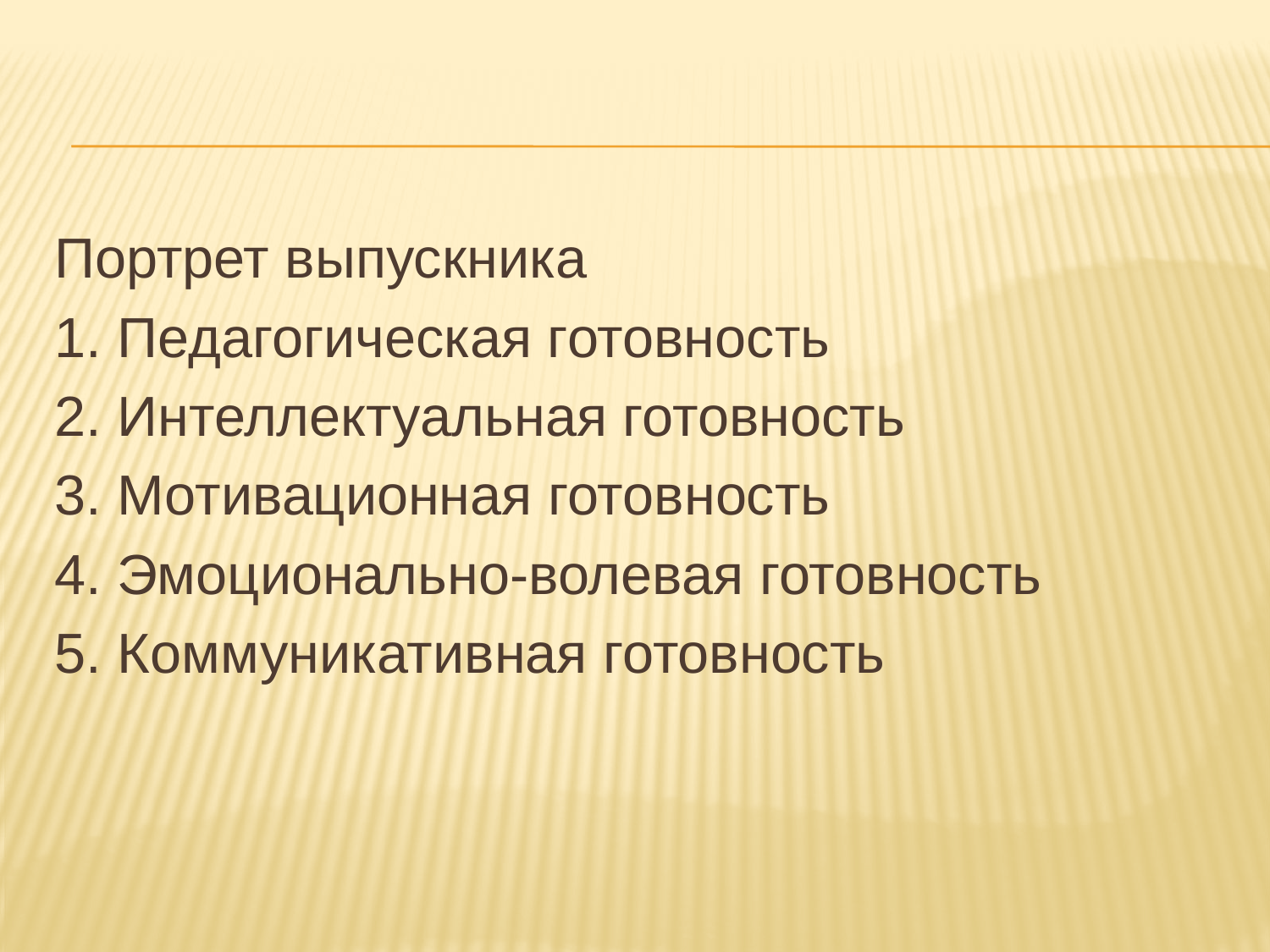

#
Портрет выпускника
1. Педагогическая готовность
2. Интеллектуальная готовность
3. Мотивационная готовность
4. Эмоционально-волевая готовность
5. Коммуникативная готовность